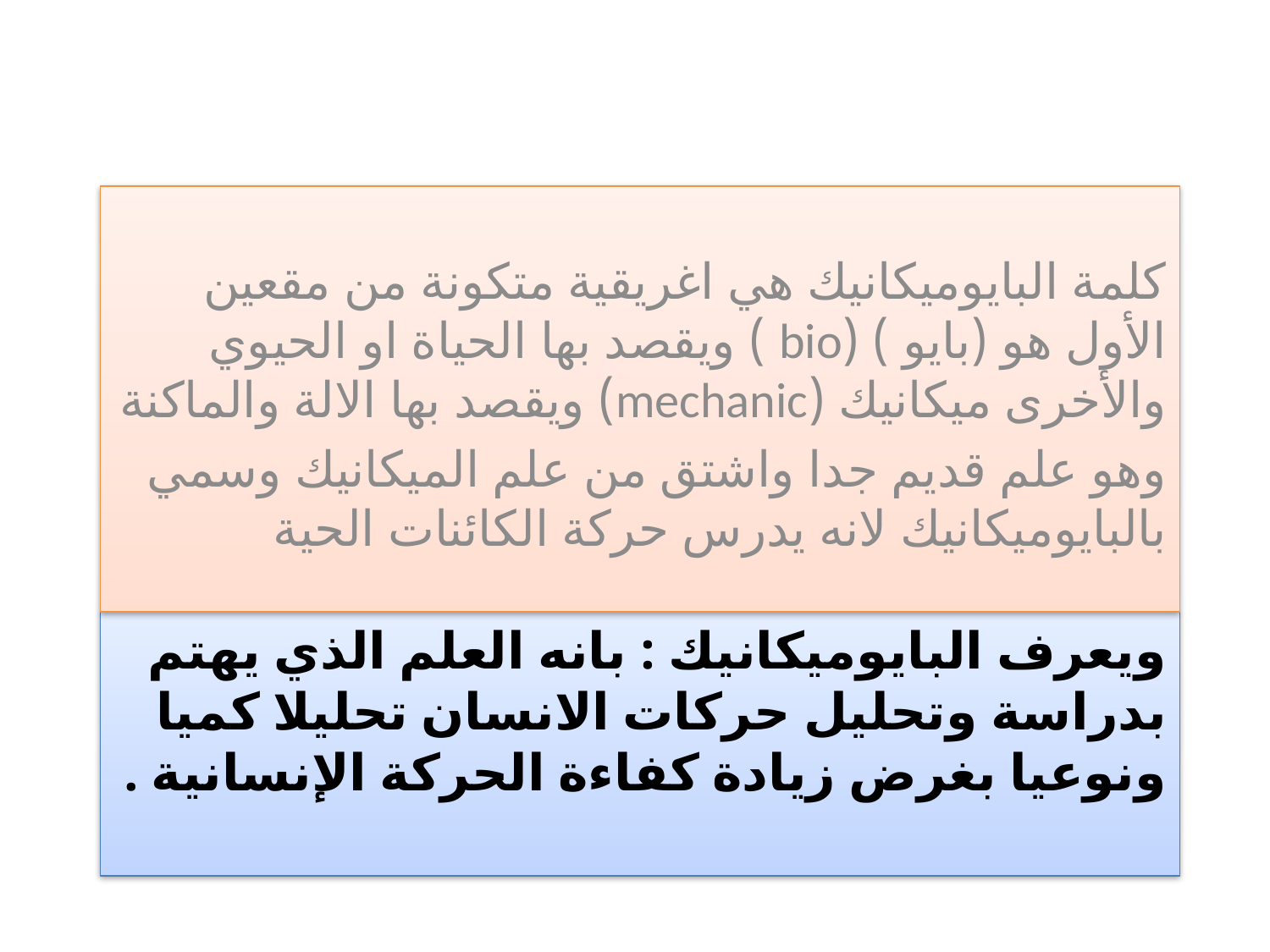

كلمة البايوميكانيك هي اغريقية متكونة من مقعين الأول هو (بايو ) (bio ) ويقصد بها الحياة او الحيوي  والأخرى ميكانيك (mechanic) ويقصد بها الالة والماكنة
وهو علم قديم جدا واشتق من علم الميكانيك وسمي بالبايوميكانيك لانه يدرس حركة الكائنات الحية

# ويعرف البايوميكانيك : بانه العلم الذي يهتم بدراسة وتحليل حركات الانسان تحليلا كميا ونوعيا بغرض زيادة كفاءة الحركة الإنسانية .